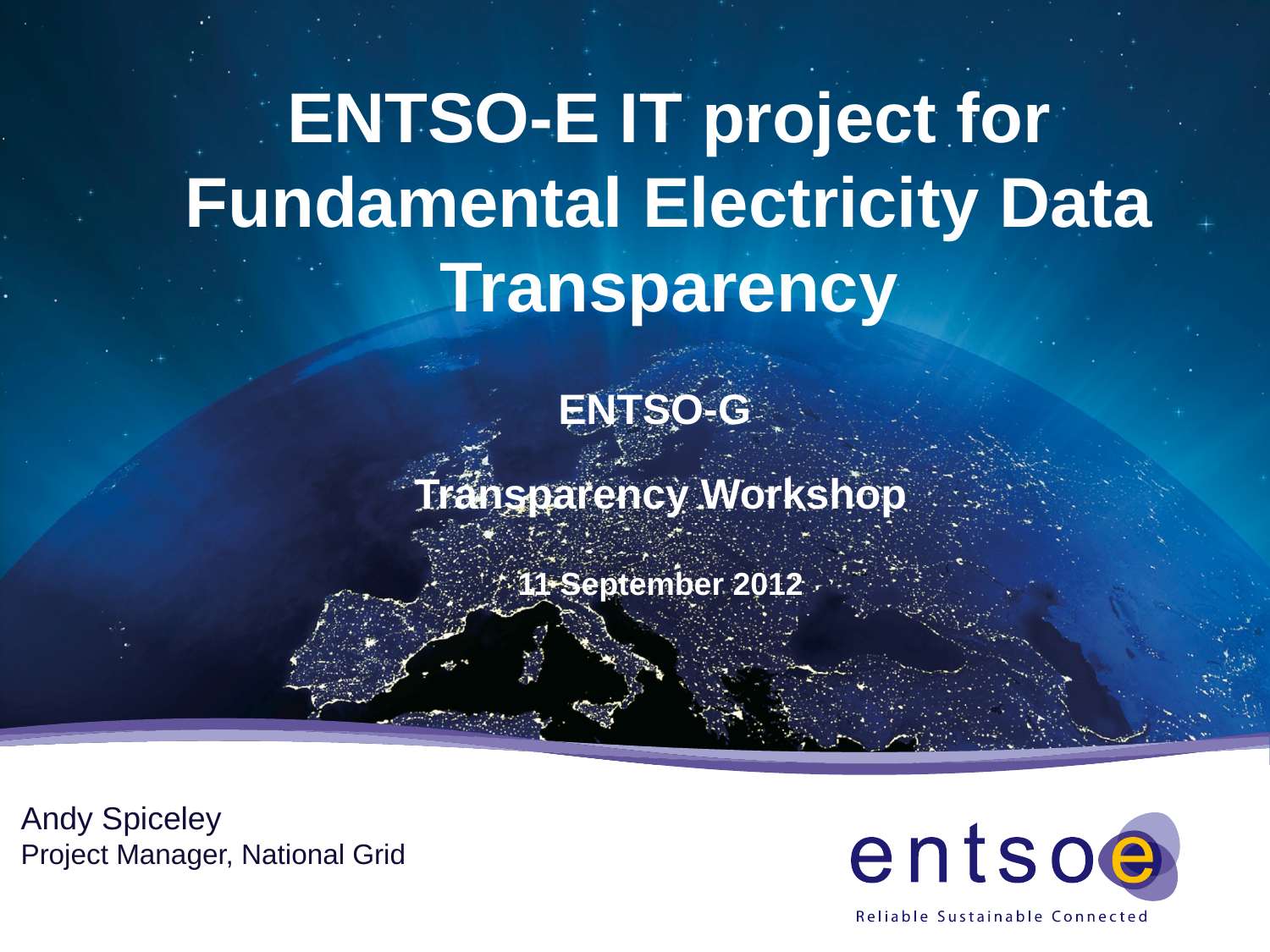

# ENTSO-E IT project for Fundamental Electricity Data Transparency
ENTSO-G
Transparency Workshop
11 September 2012

Andy Spiceley
Project Manager, National Grid